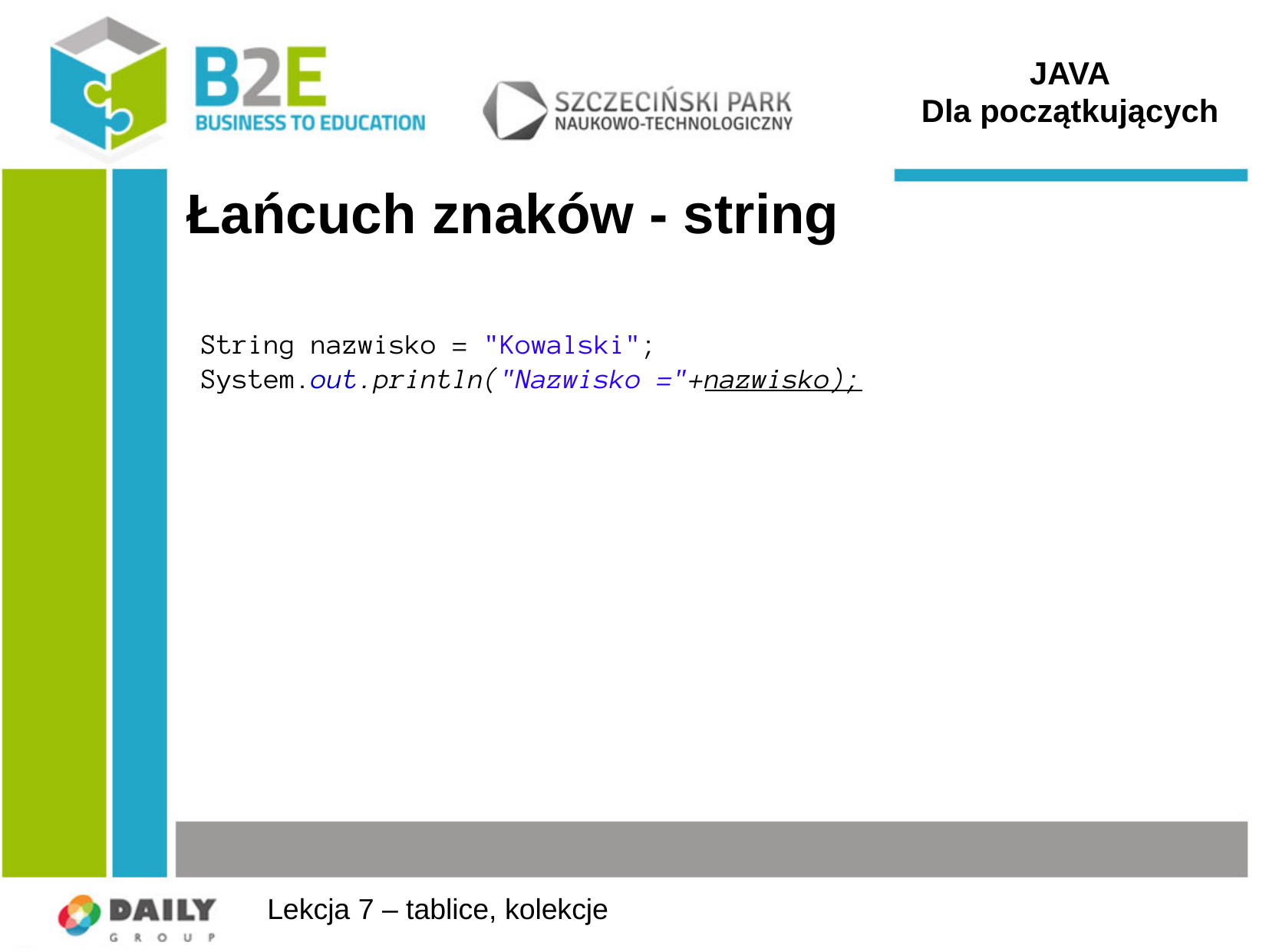

JAVA
Dla początkujących
# Łańcuch znaków - string
String nazwisko = "Kowalski";
System.out.println("Nazwisko ="+nazwisko);
Lekcja 7 – tablice, kolekcje